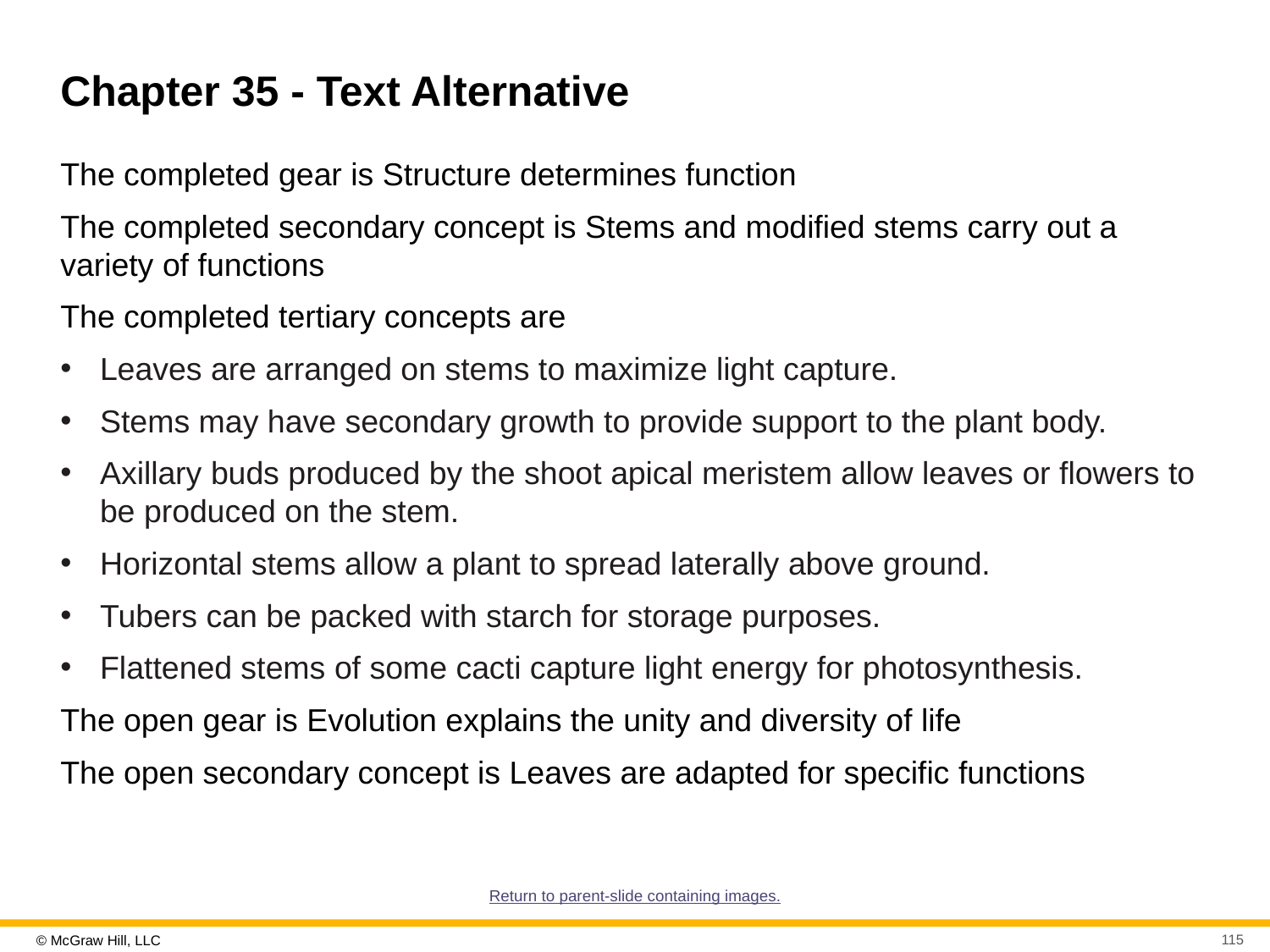

# Chapter 35 - Text Alternative
The completed gear is Structure determines function
The completed secondary concept is Stems and modified stems carry out a variety of functions
The completed tertiary concepts are
Leaves are arranged on stems to maximize light capture.
Stems may have secondary growth to provide support to the plant body.
Axillary buds produced by the shoot apical meristem allow leaves or flowers to be produced on the stem.
Horizontal stems allow a plant to spread laterally above ground.
Tubers can be packed with starch for storage purposes.
Flattened stems of some cacti capture light energy for photosynthesis.
The open gear is Evolution explains the unity and diversity of life
The open secondary concept is Leaves are adapted for specific functions
Return to parent-slide containing images.
115